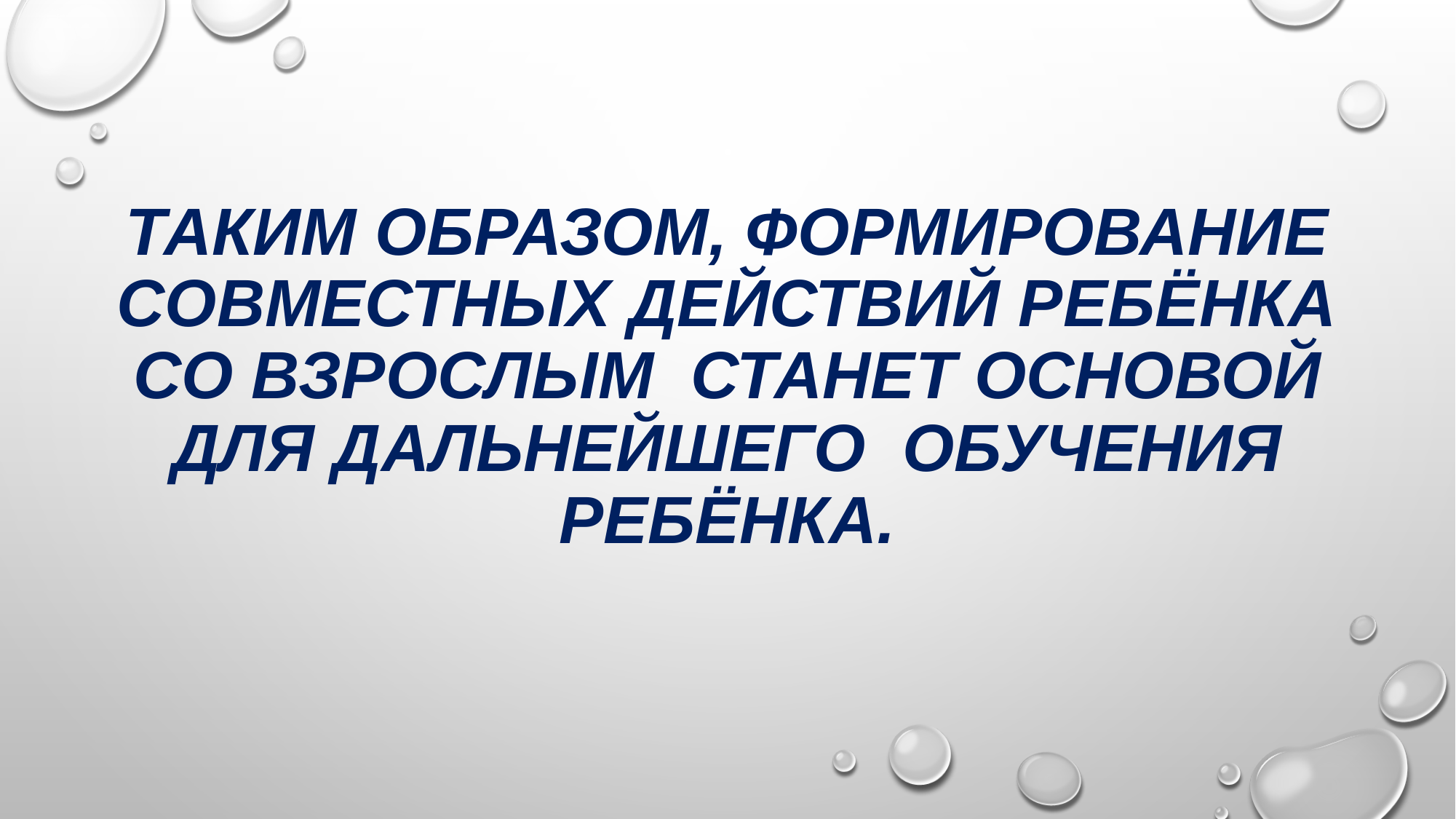

# Таким образом, формирование совместных действий ребёнка со взрослым  станет основой для дальнейшего  обучения ребёнка.